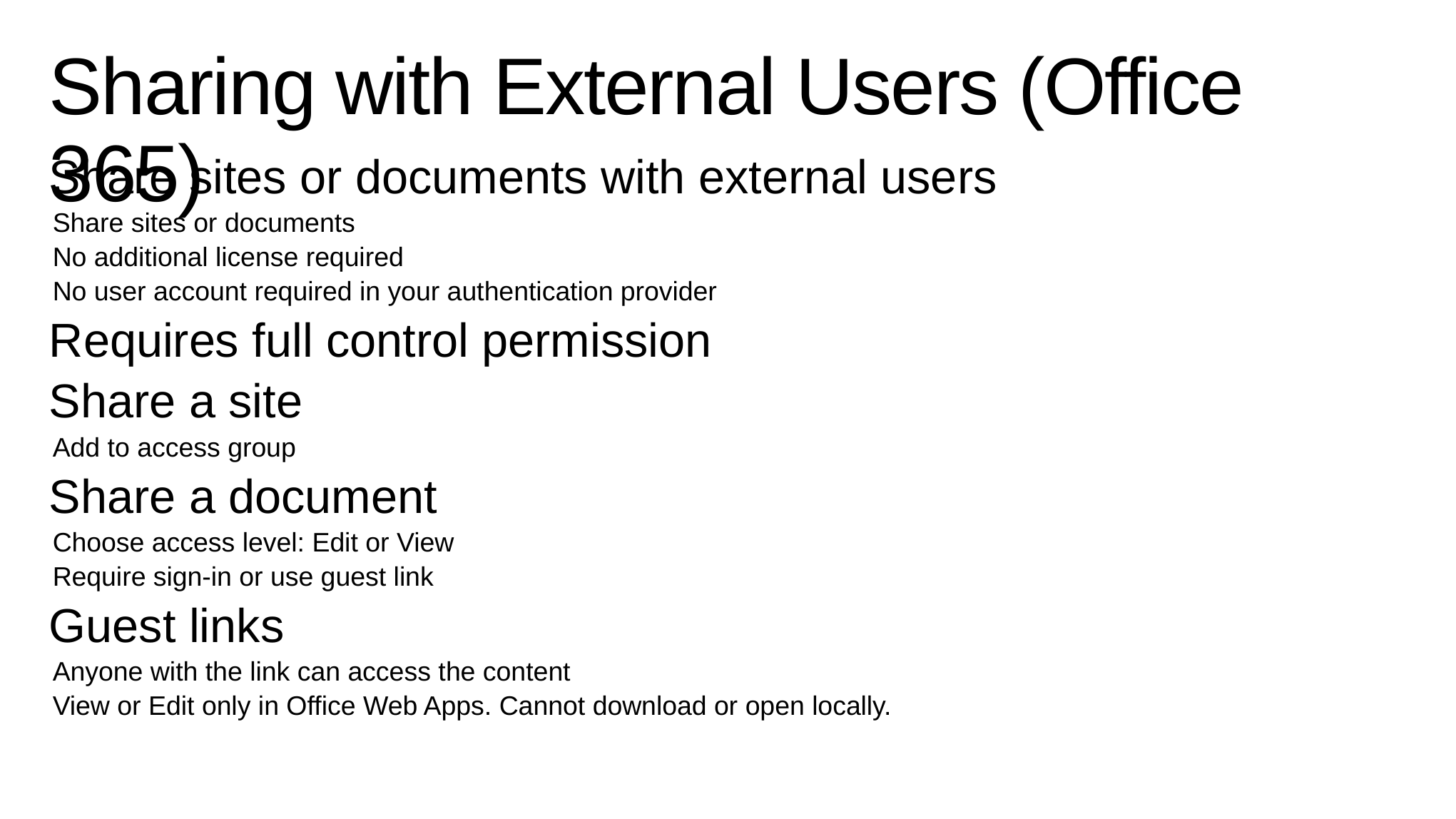

# Sharing with External Users (Office 365)
Share sites or documents with external users
Share sites or documents
No additional license required
No user account required in your authentication provider
Requires full control permission
Share a site
Add to access group
Share a document
Choose access level: Edit or View
Require sign-in or use guest link
Guest links
Anyone with the link can access the content
View or Edit only in Office Web Apps. Cannot download or open locally.
http://office.microsoft.com/en-us/office365-sharepoint-online-small-business-help/share-sites-or-documents-with-people-outside-your-organization-HA102894713.aspx